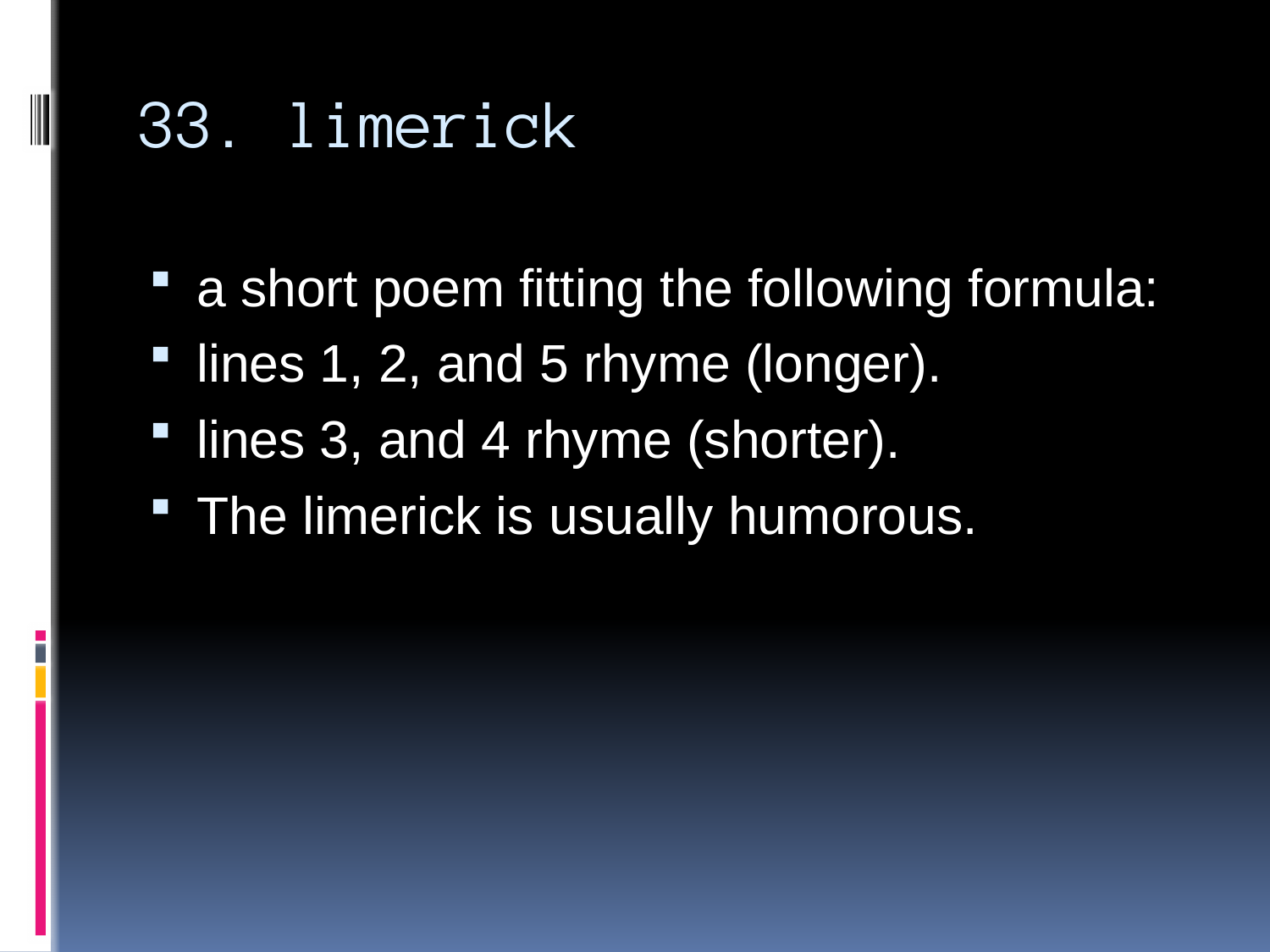

# 33. limerick
a short poem fitting the following formula:
lines 1, 2, and 5 rhyme (longer).
lines 3, and 4 rhyme (shorter).
The limerick is usually humorous.